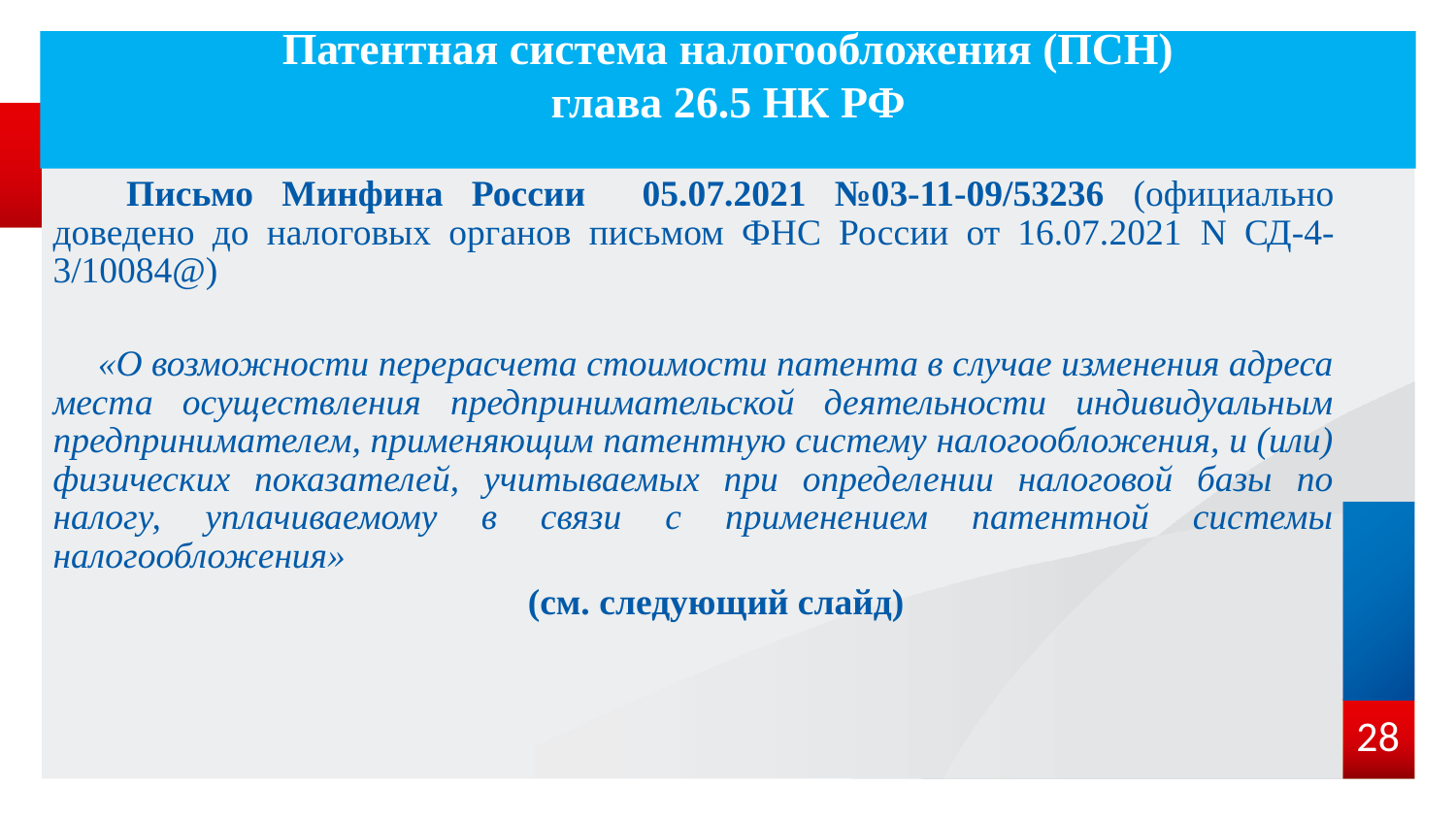

# Патентная система налогообложения (ПСН) глава 26.5 НК РФ
 Письмо Минфина России  05.07.2021 №03-11-09/53236 (официально доведено до налоговых органов письмом ФНС России от 16.07.2021 N СД-4-3/10084@)

«О возможности перерасчета стоимости патента в случае изменения адреса места осуществления предпринимательской деятельности индивидуальным предпринимателем, применяющим патентную систему налогообложения, и (или) физических показателей, учитываемых при определении налоговой базы по налогу, уплачиваемому в связи с применением патентной системы налогообложения»
(см. следующий слайд)

28